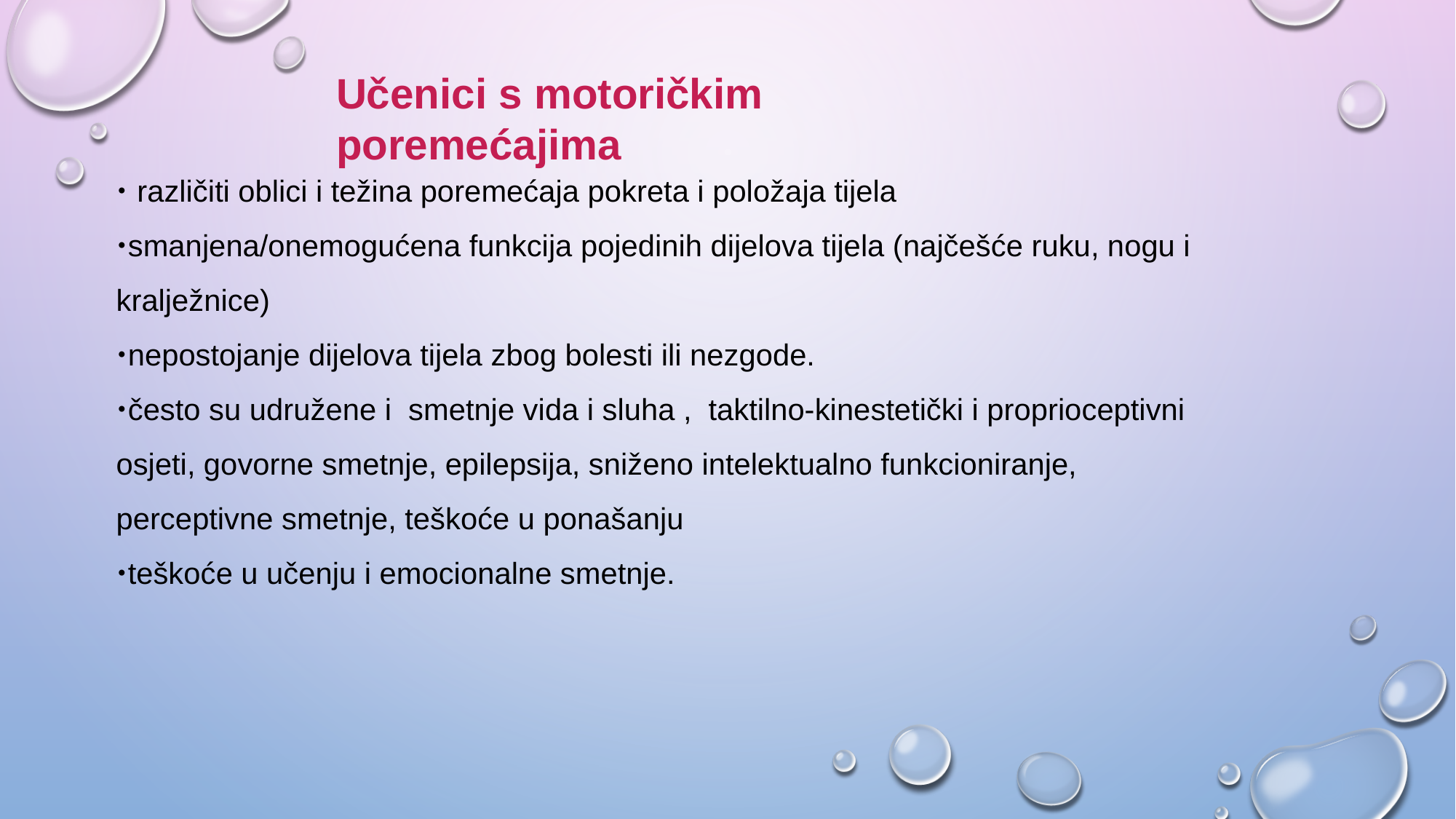

Učenici s motoričkim poremećajima
• različiti oblici i težina poremećaja pokreta i položaja tijela
•smanjena/onemogućena funkcija pojedinih dijelova tijela (najčešće ruku, nogu i kralježnice)
•nepostojanje dijelova tijela zbog bolesti ili nezgode.
•često su udružene i  smetnje vida i sluha ,  taktilno-kinestetički i proprioceptivni osjeti, govorne smetnje, epilepsija, sniženo intelektualno funkcioniranje, perceptivne smetnje, teškoće u ponašanju
•teškoće u učenju i emocionalne smetnje.